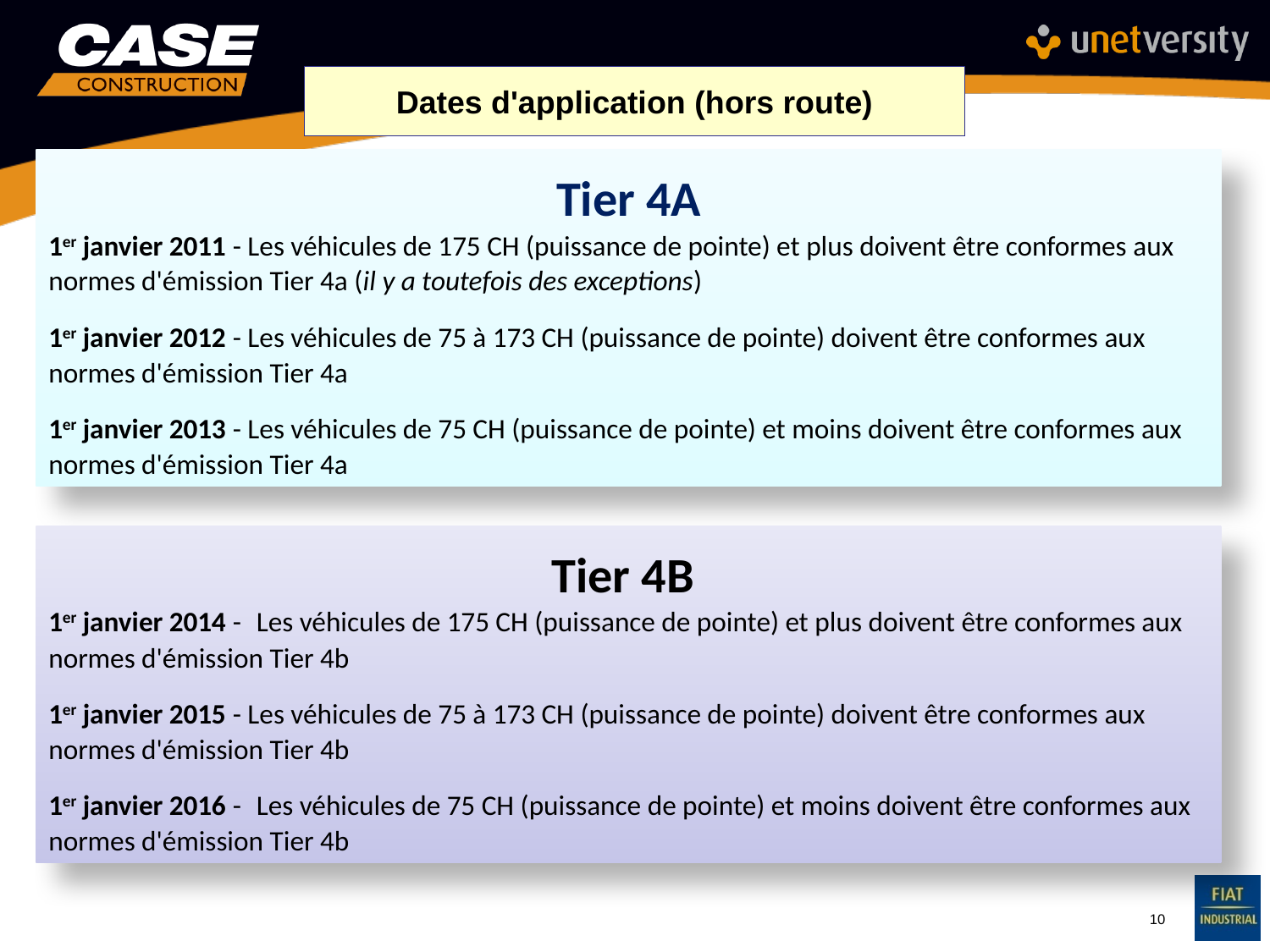

Dates d'application (hors route)

Tier 4A
1er janvier 2011 - Les véhicules de 175 CH (puissance de pointe) et plus doivent être conformes aux normes d'émission Tier 4a (il y a toutefois des exceptions)
1er janvier 2012 - Les véhicules de 75 à 173 CH (puissance de pointe) doivent être conformes aux normes d'émission Tier 4a
1er janvier 2013 - Les véhicules de 75 CH (puissance de pointe) et moins doivent être conformes aux normes d'émission Tier 4a

Tier 4B
1er janvier 2014 -  Les véhicules de 175 CH (puissance de pointe) et plus doivent être conformes aux normes d'émission Tier 4b
1er janvier 2015 - Les véhicules de 75 à 173 CH (puissance de pointe) doivent être conformes aux normes d'émission Tier 4b
1er janvier 2016 -  Les véhicules de 75 CH (puissance de pointe) et moins doivent être conformes aux normes d'émission Tier 4b